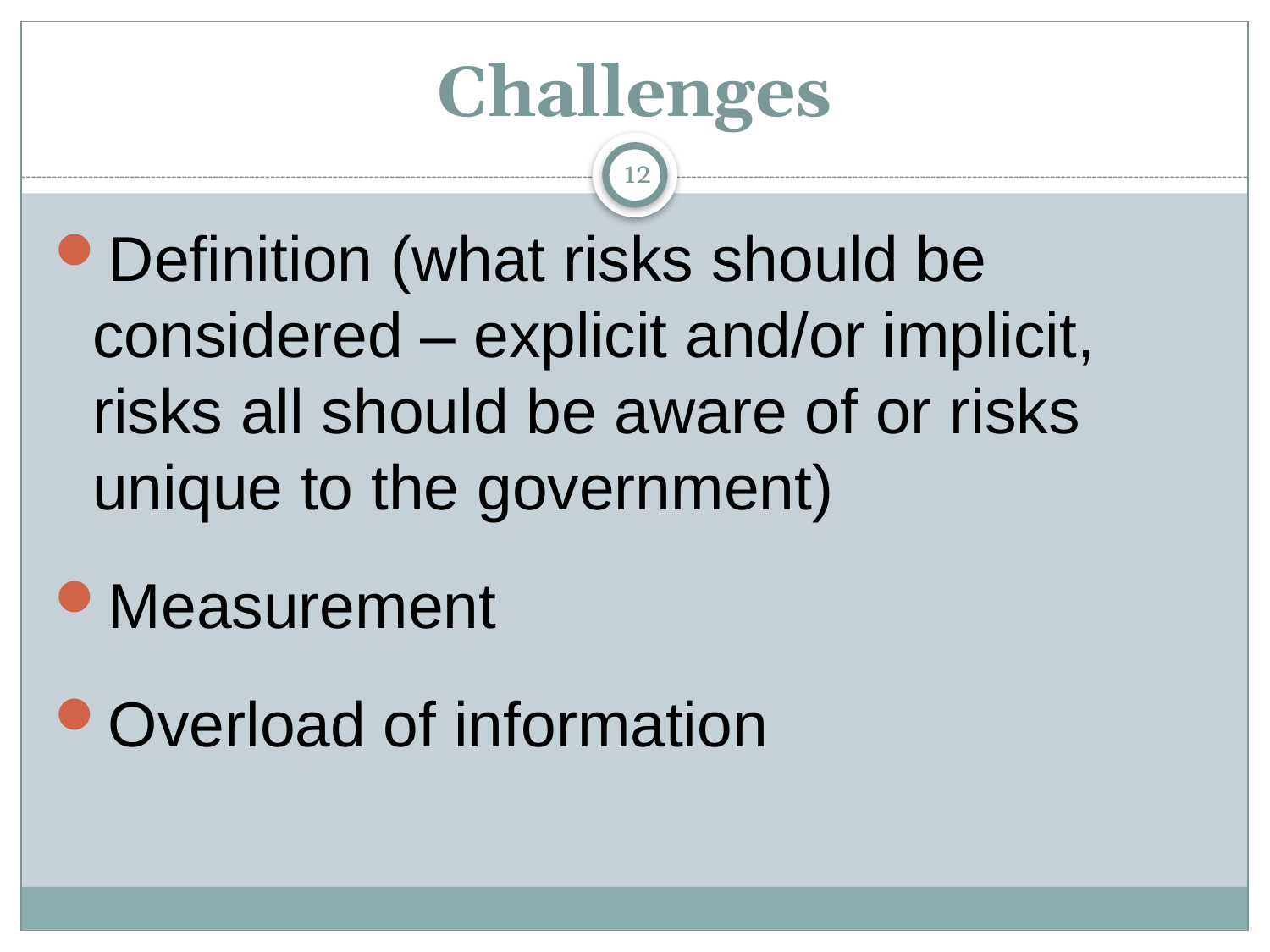

# Challenges
12
Definition (what risks should be considered – explicit and/or implicit, risks all should be aware of or risks unique to the government)
Measurement
Overload of information